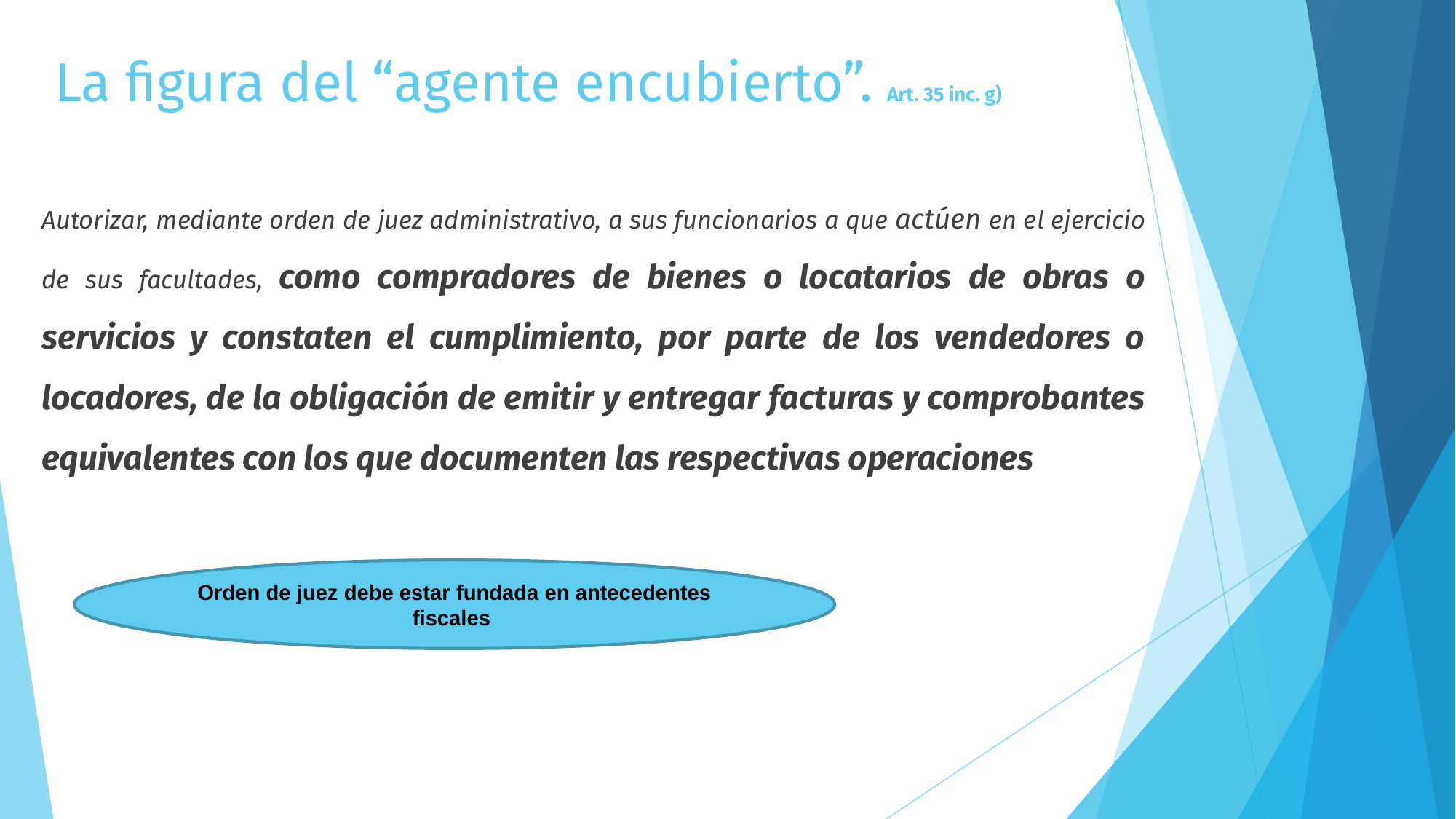

# La figura del “agente encubierto”. Art. 35 inc. g)
Autorizar, mediante orden de juez administrativo, a sus funcionarios a que actúen en el ejercicio de sus facultades, como compradores de bienes o locatarios de obras o servicios y constaten el cumplimiento, por parte de los vendedores o locadores, de la obligación de emitir y entregar facturas y comprobantes equivalentes con los que documenten las respectivas operaciones

Orden de juez debe estar fundada en antecedentes fiscales